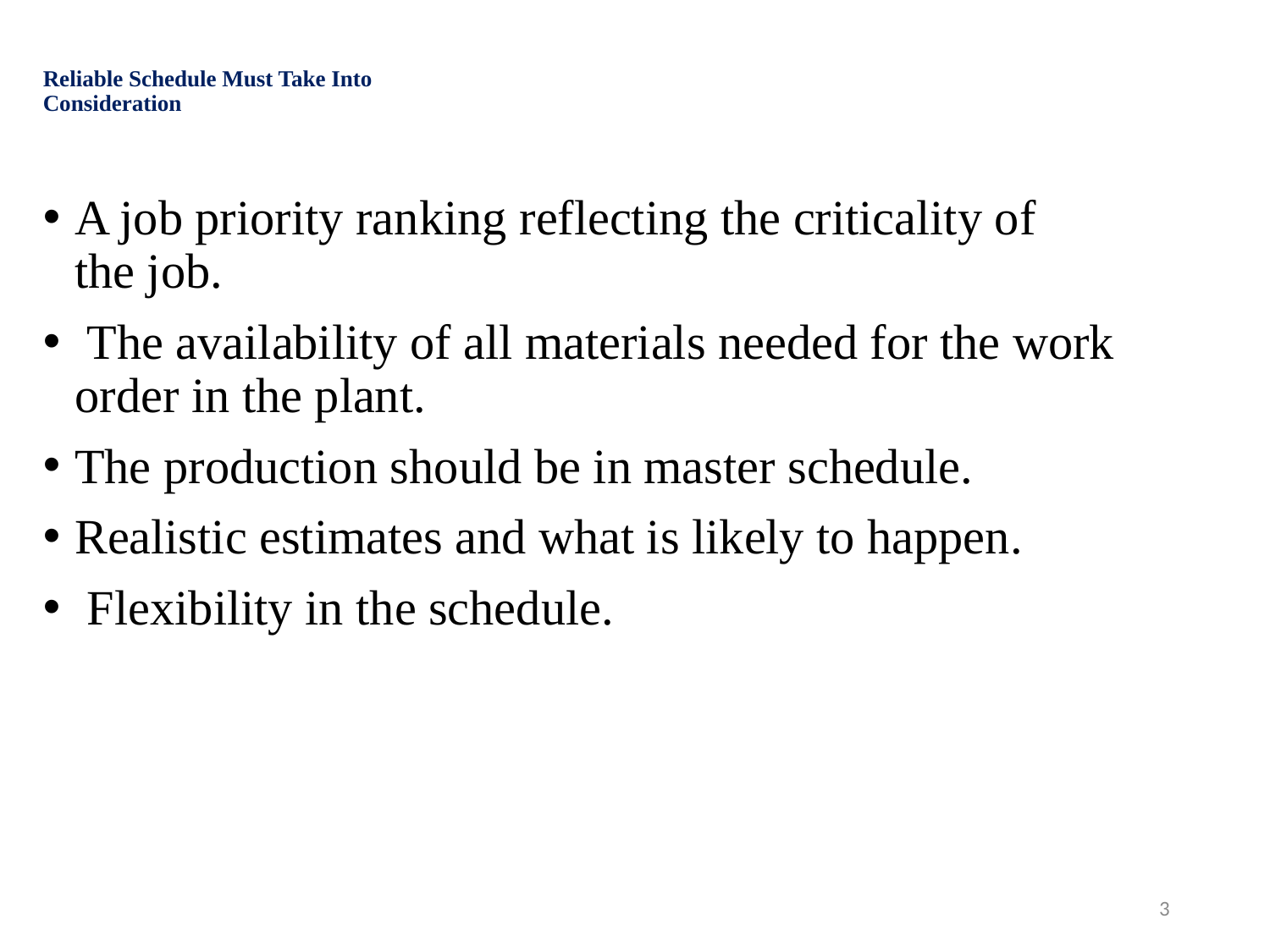

# Reliable Schedule Must Take Into Consideration
A job priority ranking reflecting the criticality of
the job.
 The availability of all materials needed for the work
order in the plant.
The production should be in master schedule.
Realistic estimates and what is likely to happen.
 Flexibility in the schedule.
3